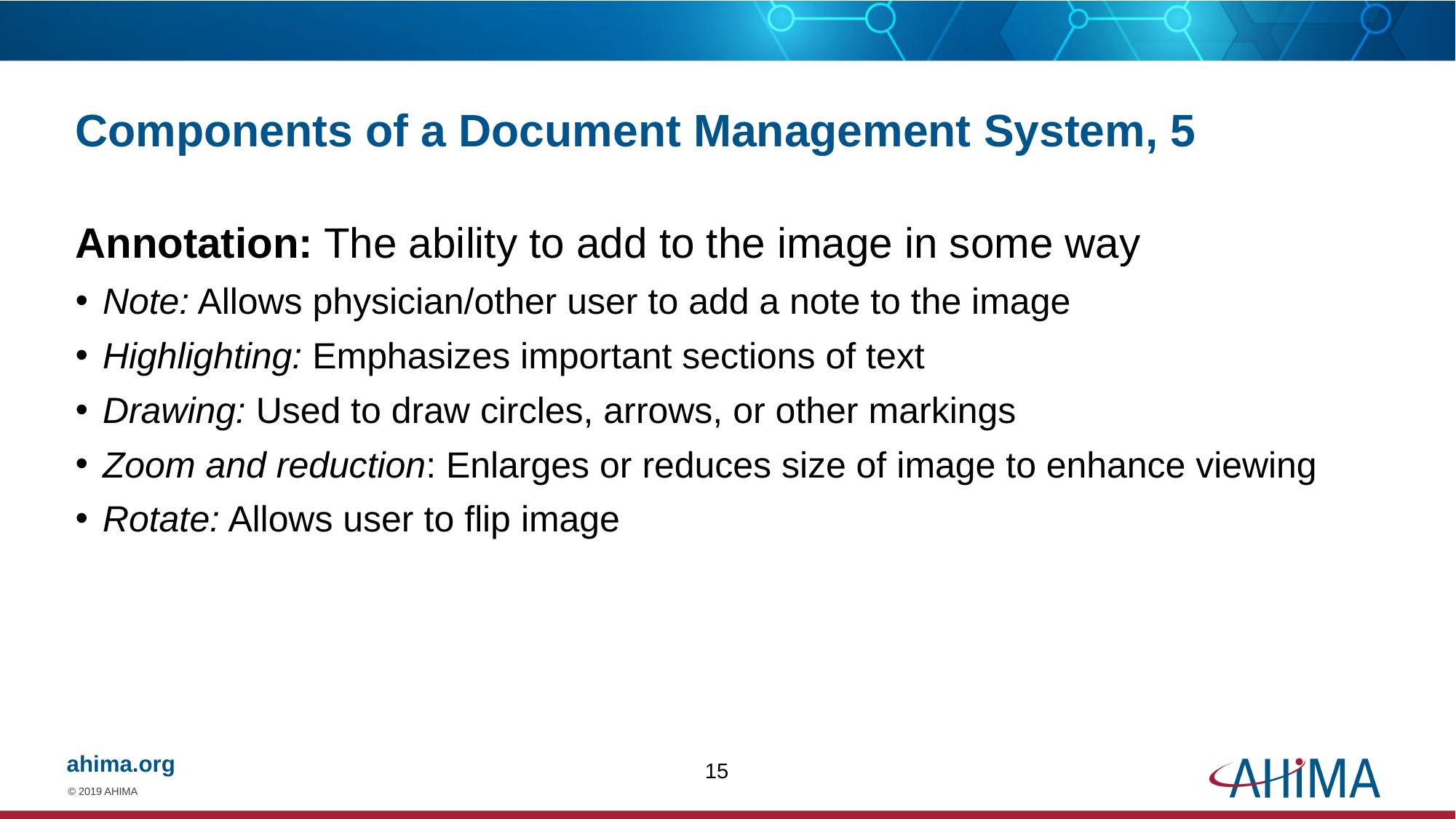

# Components of a Document Management System, 5
Annotation: The ability to add to the image in some way
Note: Allows physician/other user to add a note to the image
Highlighting: Emphasizes important sections of text
Drawing: Used to draw circles, arrows, or other markings
Zoom and reduction: Enlarges or reduces size of image to enhance viewing
Rotate: Allows user to flip image